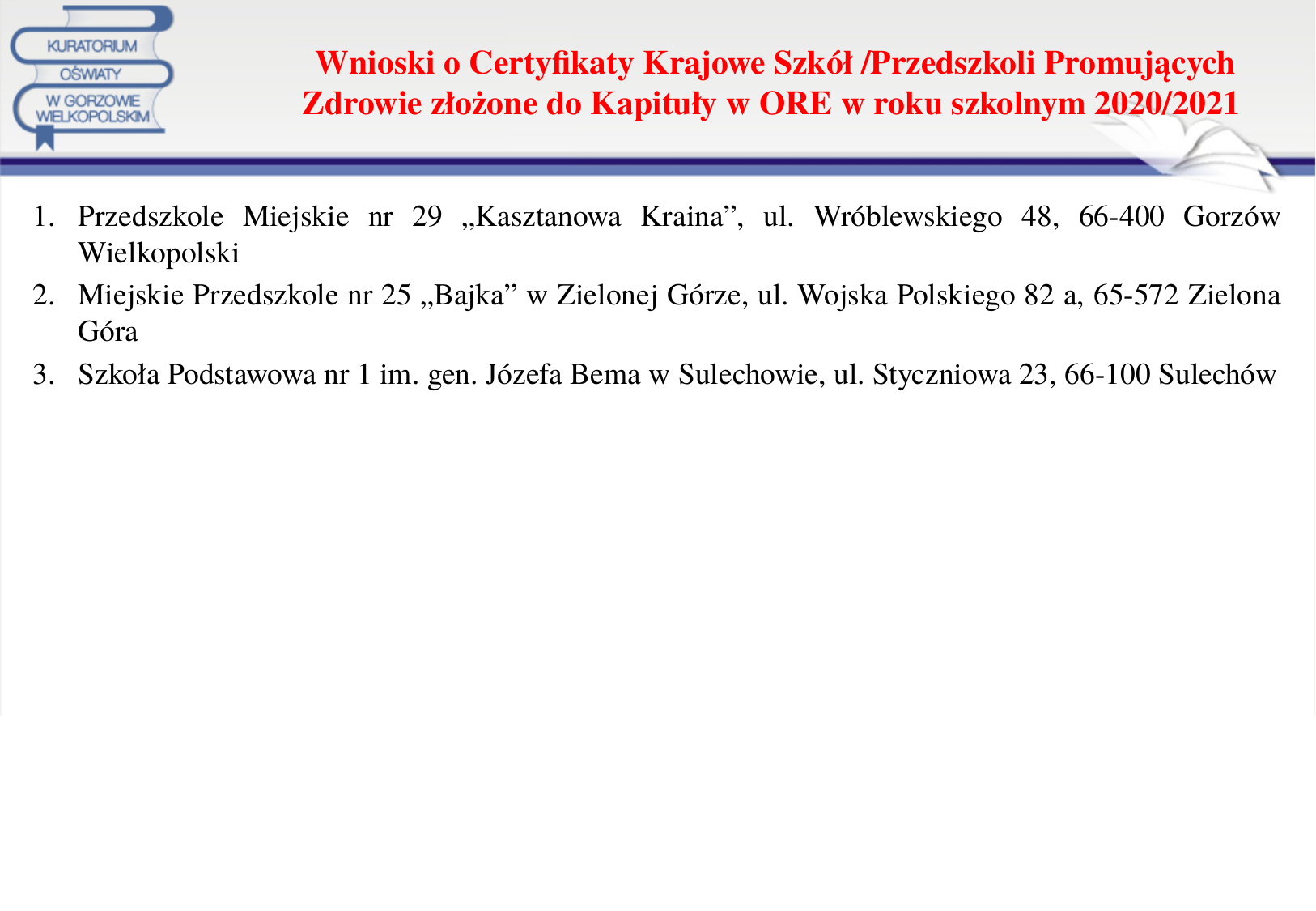

# Wnioski o Certyfikaty Krajowe Szkół /Przedszkoli Promujących Zdrowie złożone do Kapituły w ORE w roku szkolnym 2020/2021
Przedszkole Miejskie nr 29 „Kasztanowa Kraina”, ul. Wróblewskiego 48, 66-400 Gorzów Wielkopolski
Miejskie Przedszkole nr 25 „Bajka” w Zielonej Górze, ul. Wojska Polskiego 82 a, 65-572 Zielona Góra
Szkoła Podstawowa nr 1 im. gen. Józefa Bema w Sulechowie, ul. Styczniowa 23, 66-100 Sulechów